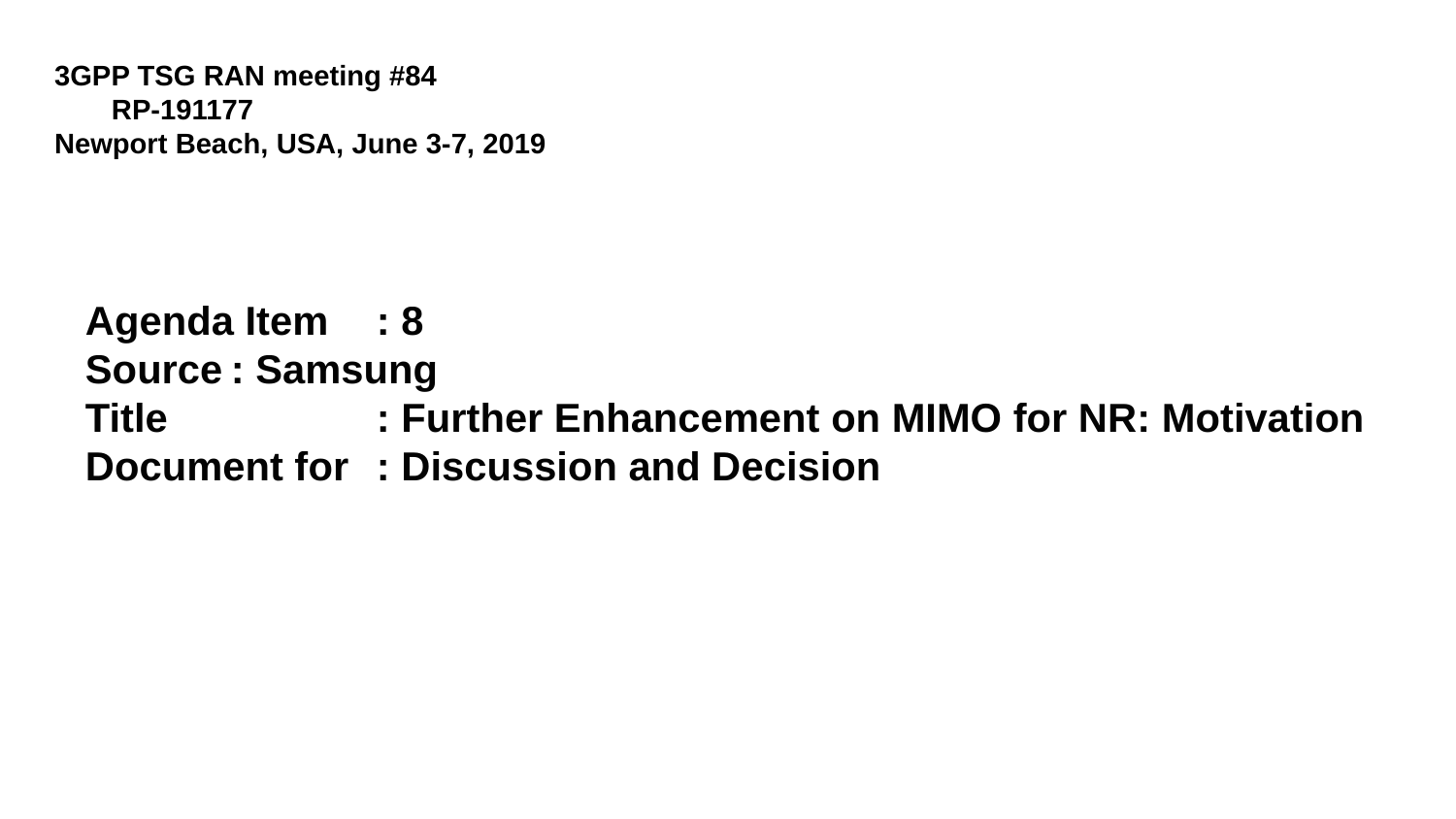

3GPP TSG RAN meeting #84								RP-191177
Newport Beach, USA, June 3-7, 2019
# Agenda Item	: 8 Source	: Samsung Title		: Further Enhancement on MIMO for NR: Motivation Document for	: Discussion and Decision